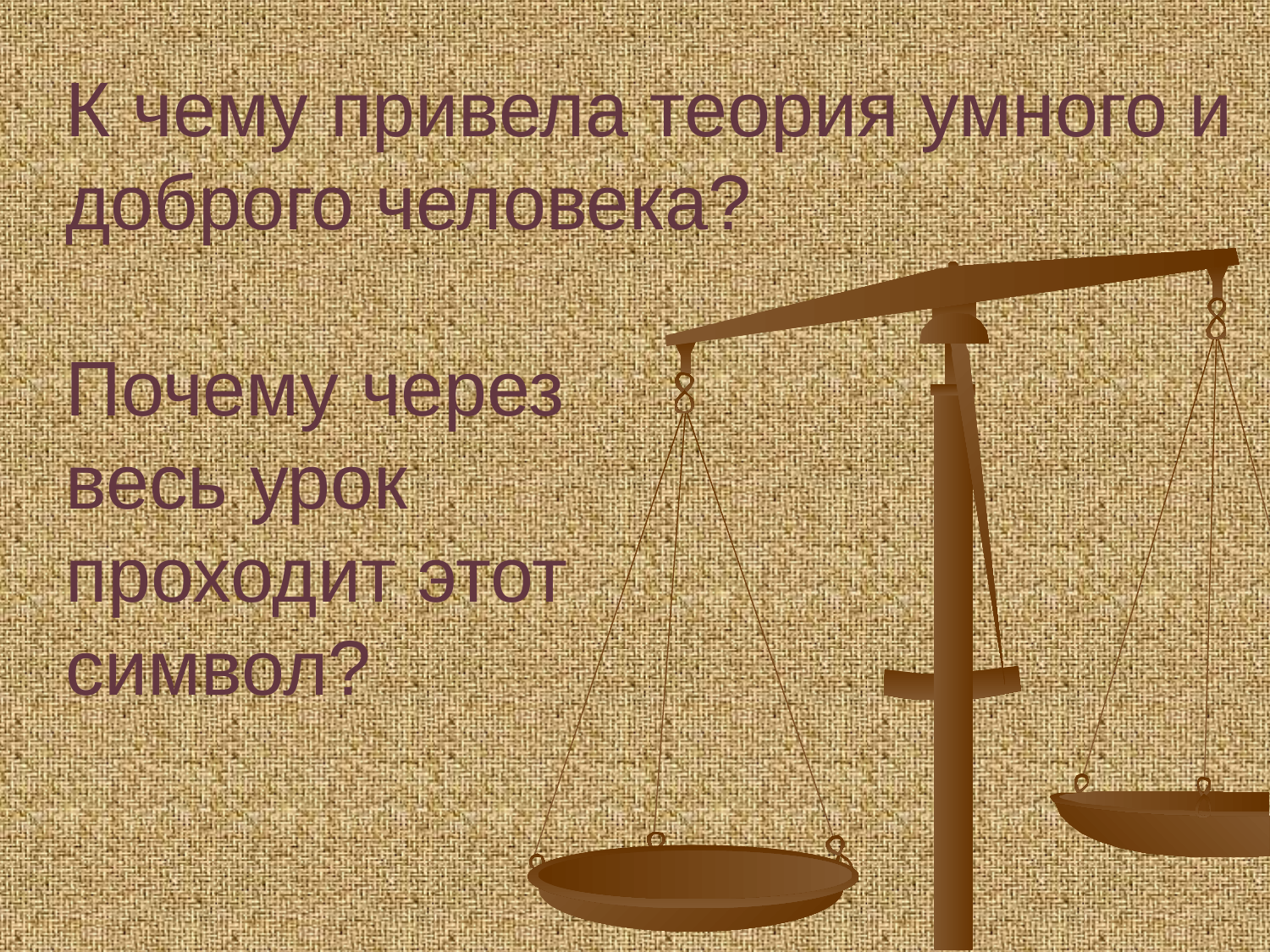

К чему привела теория умного и доброго человека?
Почему через
весь урок
проходит этот
символ?